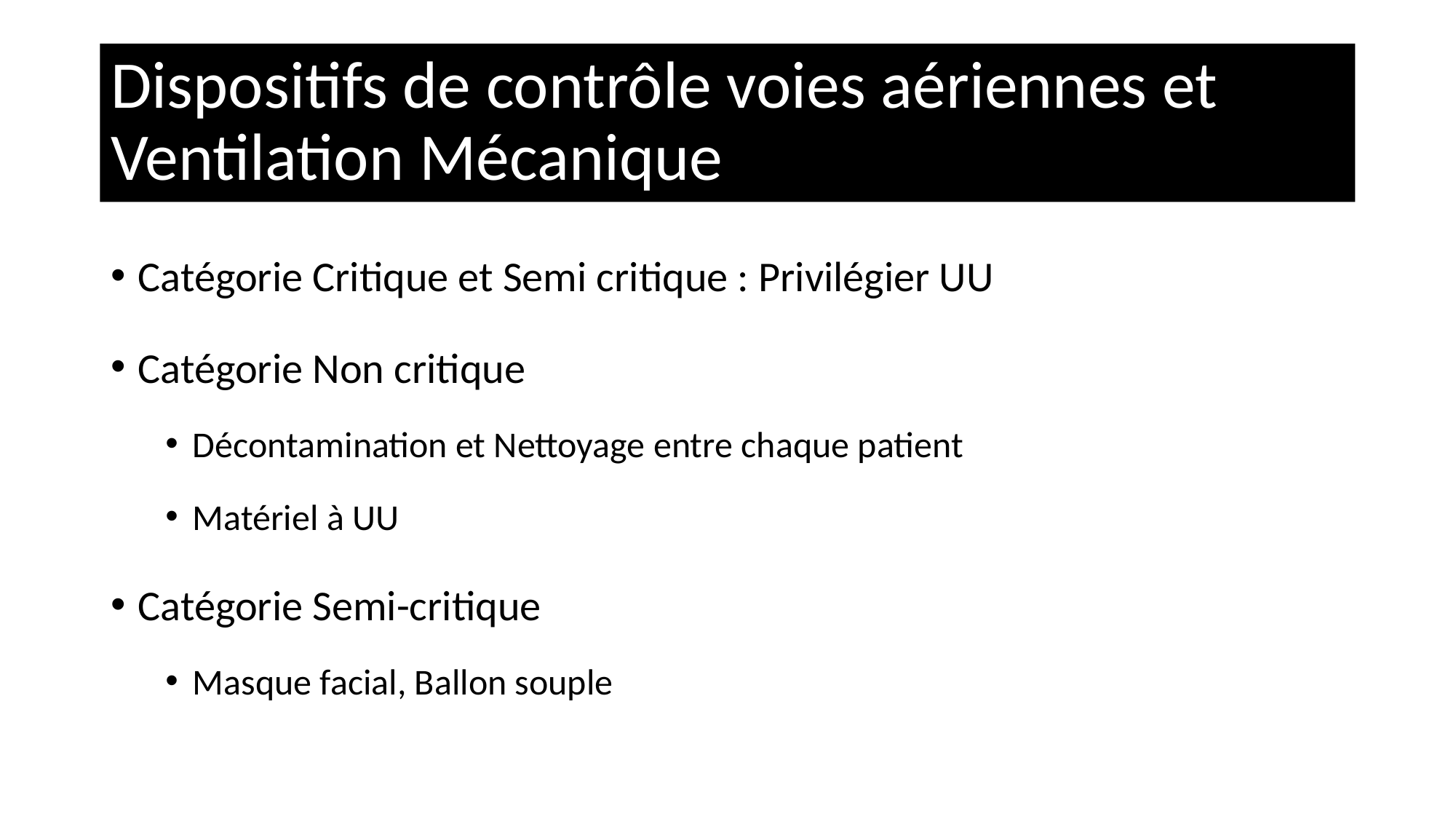

# Dispositifs de contrôle voies aériennes et Ventilation Mécanique
Catégorie Critique et Semi critique : Privilégier UU
Catégorie Non critique
Décontamination et Nettoyage entre chaque patient
Matériel à UU
Catégorie Semi-critique
Masque facial, Ballon souple